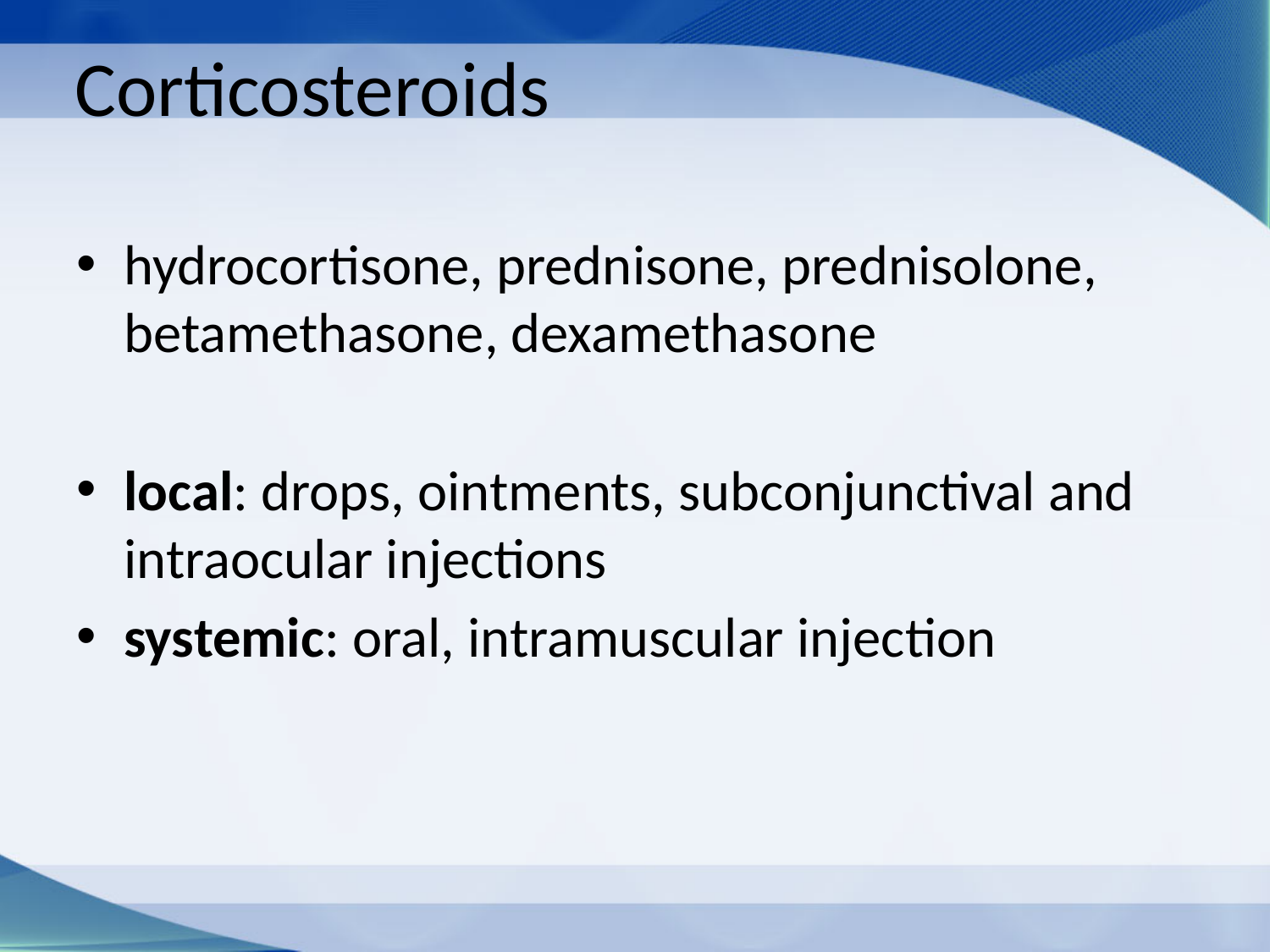

# Corticosteroids
hydrocortisone, prednisone, prednisolone, betamethasone, dexamethasone

local: drops, ointments, subconjunctival and intraocular injections
systemic: oral, intramuscular injection